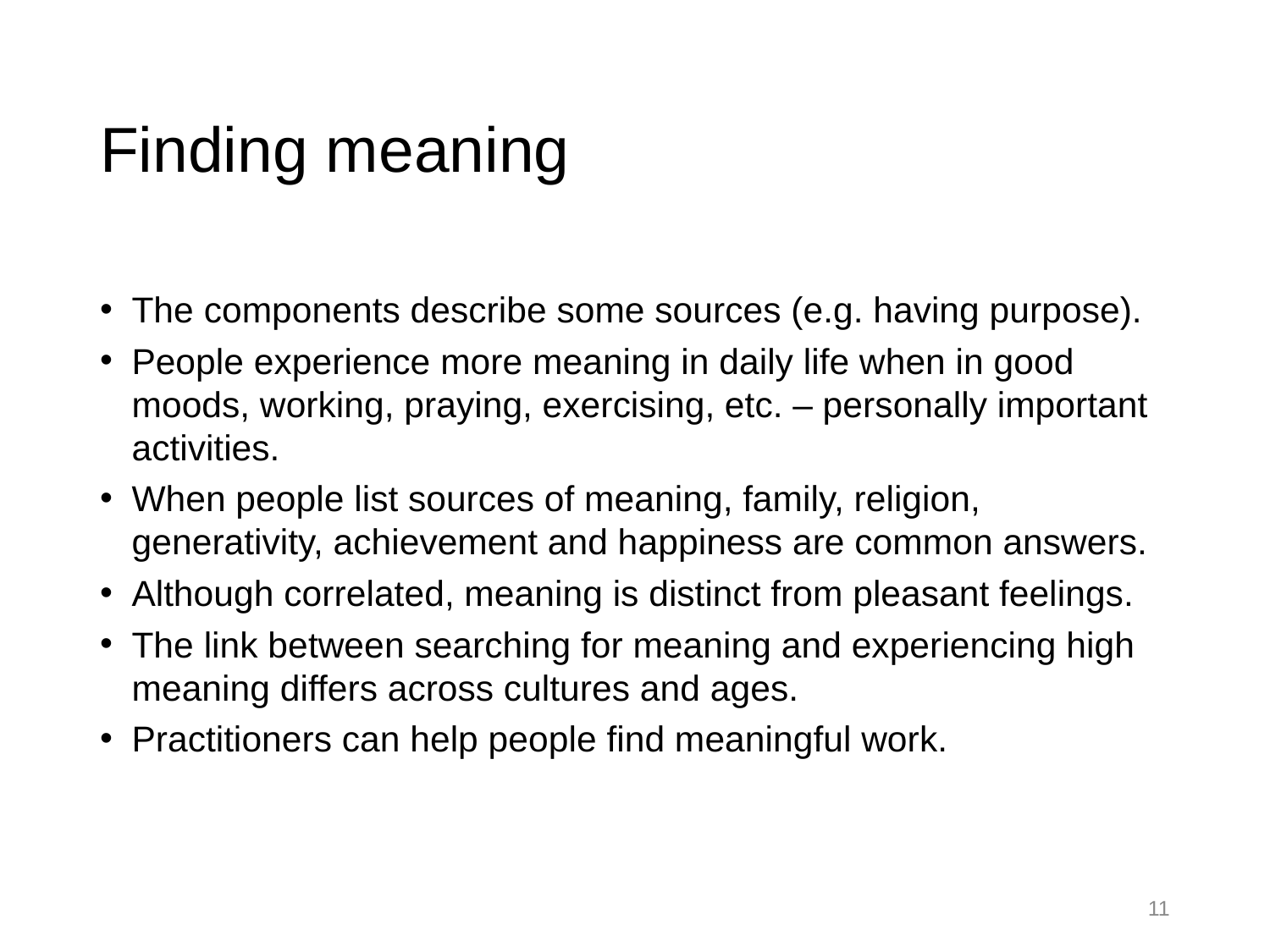

# Finding meaning
The components describe some sources (e.g. having purpose).
People experience more meaning in daily life when in good moods, working, praying, exercising, etc. – personally important activities.
When people list sources of meaning, family, religion, generativity, achievement and happiness are common answers.
Although correlated, meaning is distinct from pleasant feelings.
The link between searching for meaning and experiencing high meaning differs across cultures and ages.
Practitioners can help people find meaningful work.
11